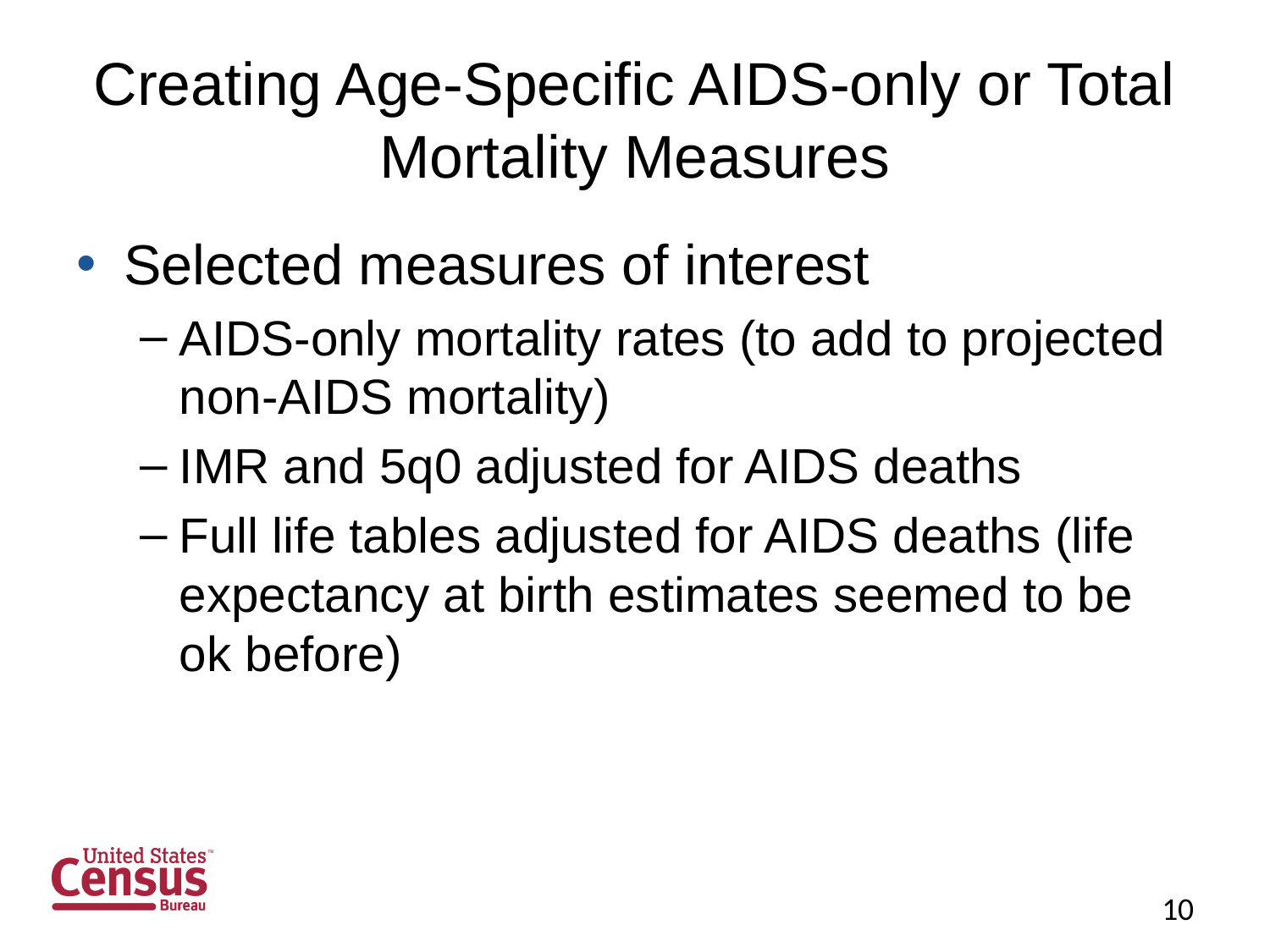

# Creating Age-Specific AIDS-only or Total Mortality Measures
Selected measures of interest
AIDS-only mortality rates (to add to projected non-AIDS mortality)
IMR and 5q0 adjusted for AIDS deaths
Full life tables adjusted for AIDS deaths (life expectancy at birth estimates seemed to be ok before)
10